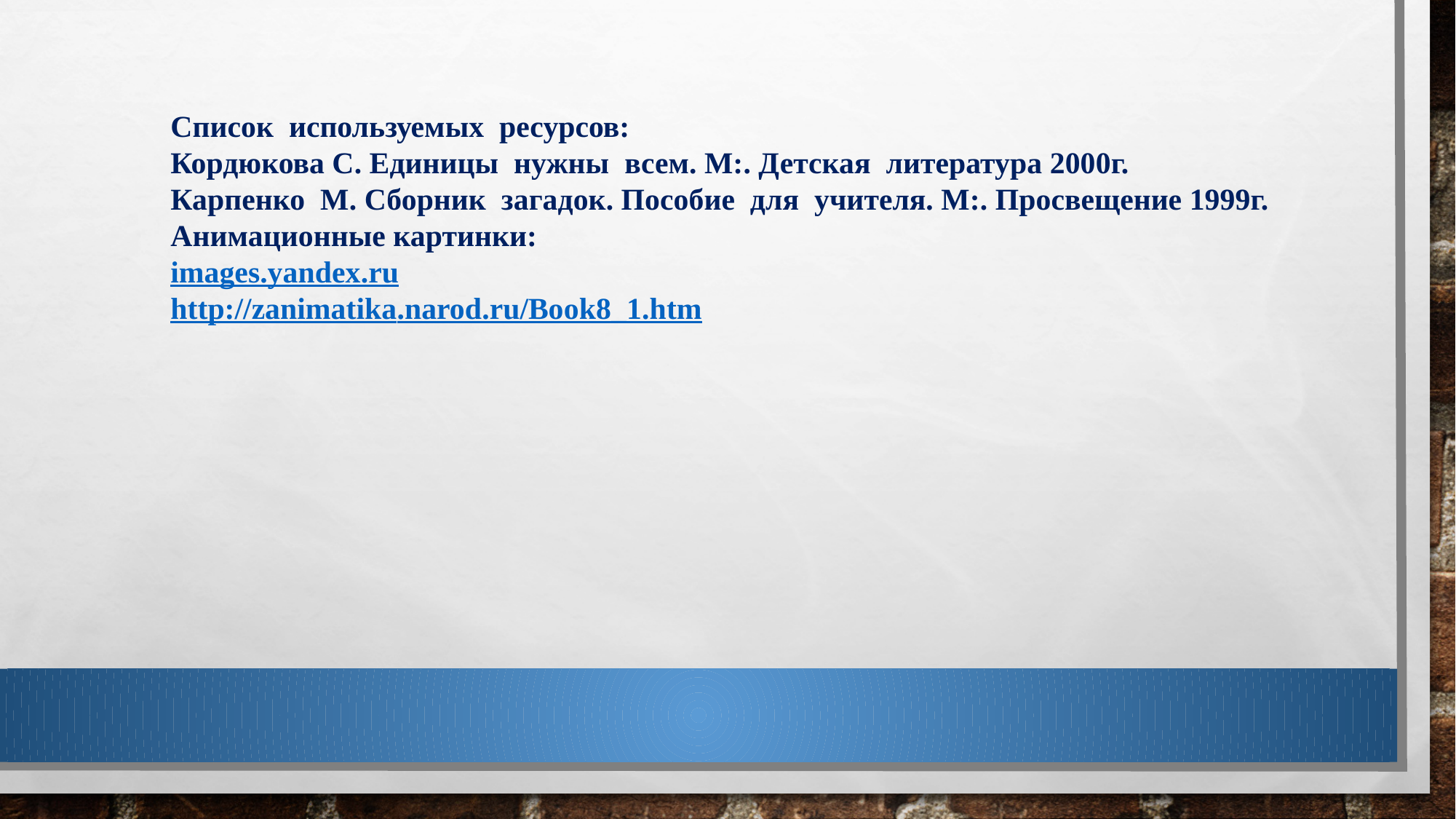

Список  используемых  ресурсов:
Кордюкова С. Единицы  нужны  всем. М:. Детская  литература 2000г.
Карпенко  М. Сборник  загадок. Пособие  для  учителя. М:. Просвещение 1999г.
Анимационные картинки:
images.yandex.ru
http://zanimatika.narod.ru/Book8_1.htm